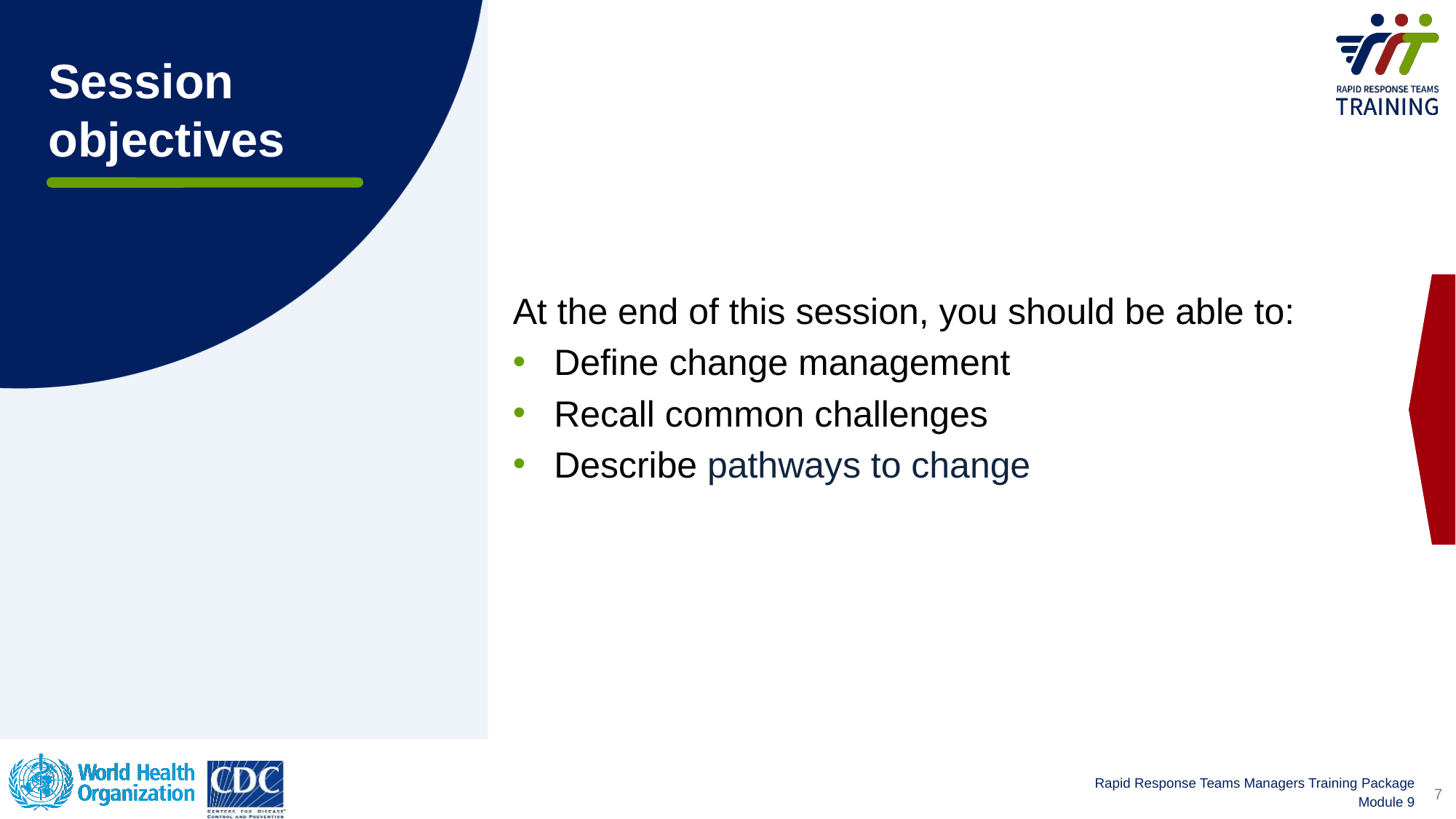

Session objectives

At the end of this session, you should be able to:
Define change management
Recall common challenges
Describe pathways to change

7